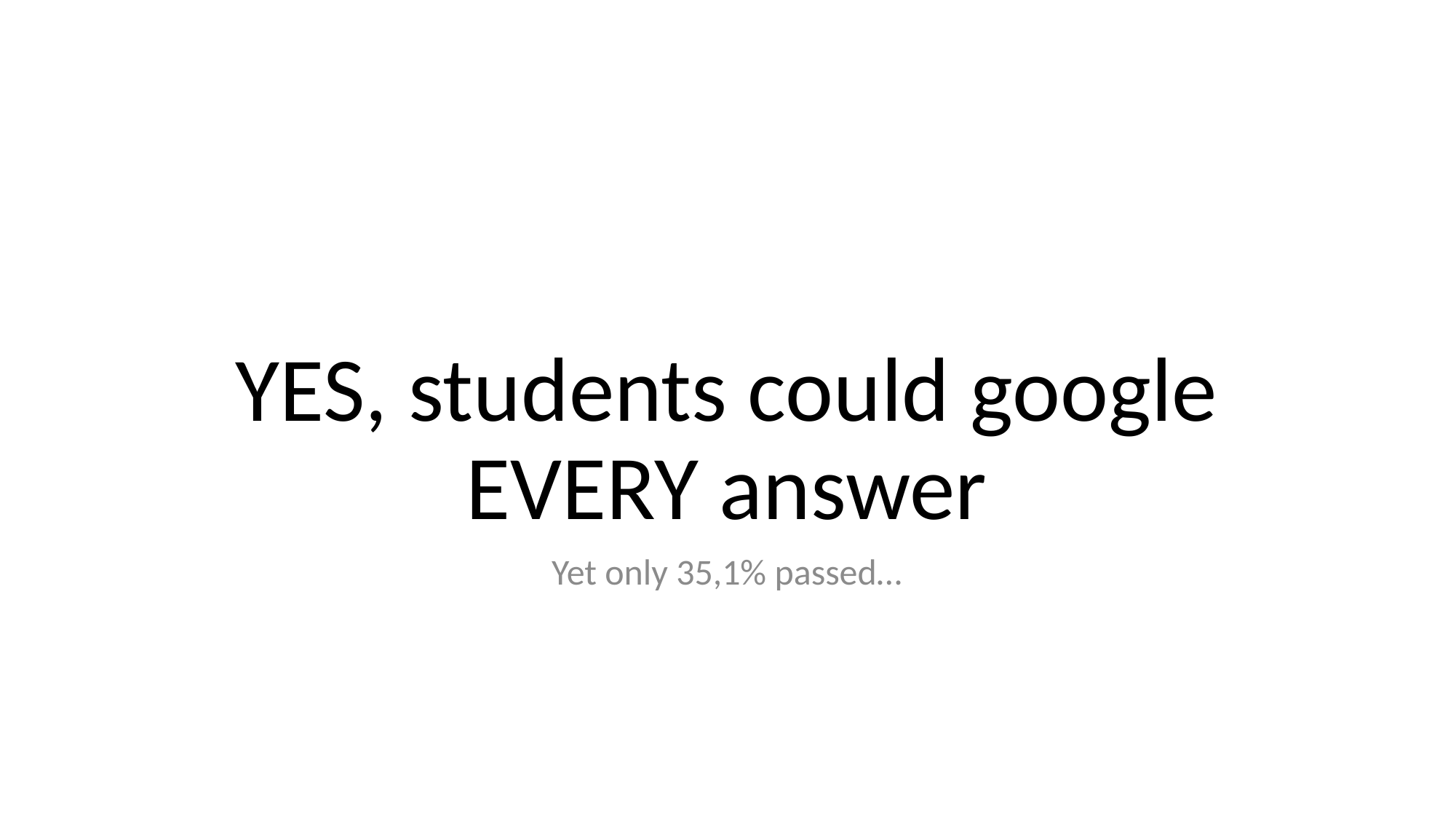

# YES, students could google EVERY answer
Yet only 35,1% passed…